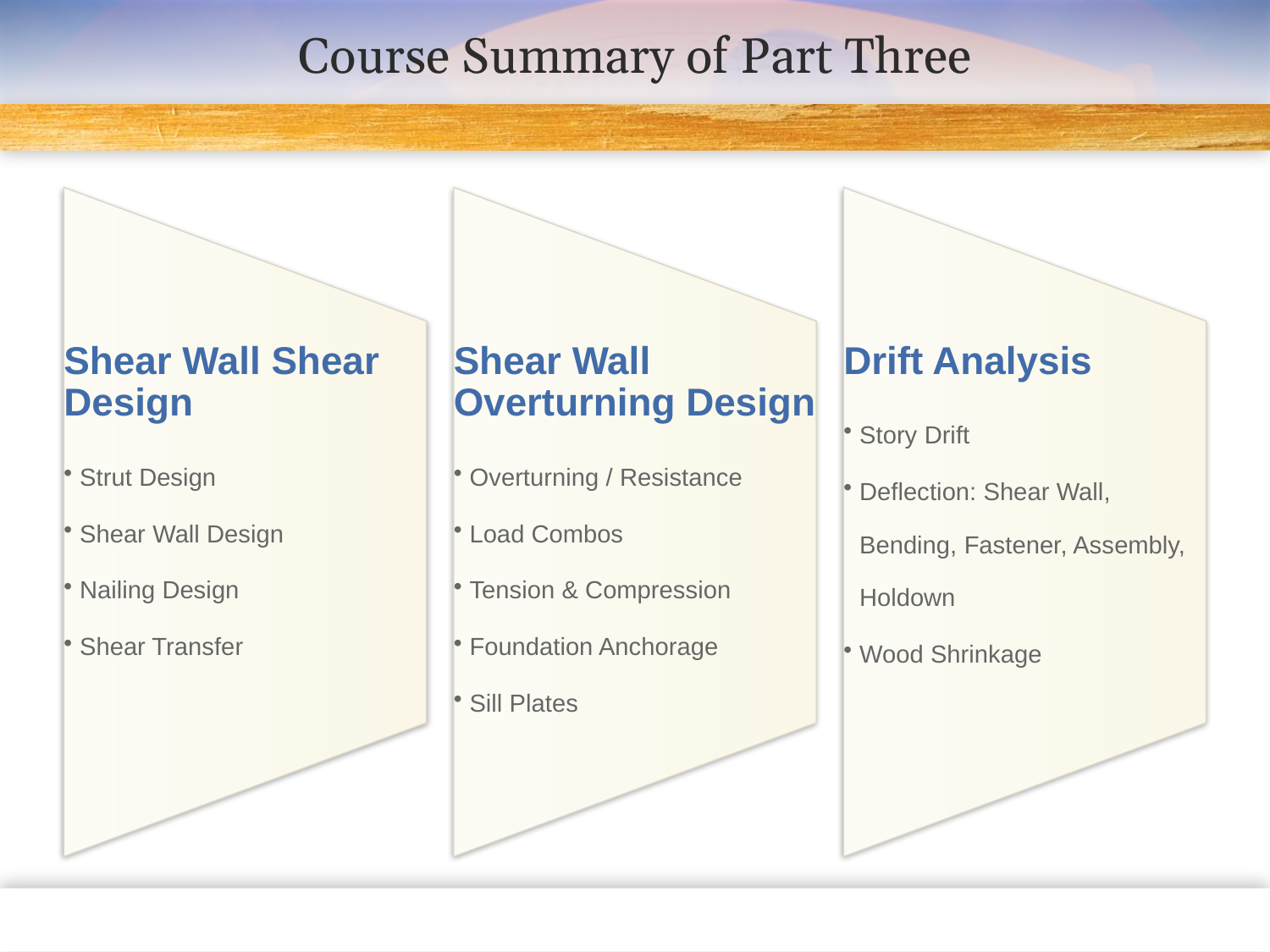

# Course Summary of Part Three
Shear Wall Shear Design
Strut Design
Shear Wall Design
Nailing Design
Shear Transfer
Shear Wall Overturning Design
Overturning / Resistance
Load Combos
Tension & Compression
Foundation Anchorage
Sill Plates
Drift Analysis
Story Drift
Deflection: Shear Wall, Bending, Fastener, Assembly, Holdown
Wood Shrinkage